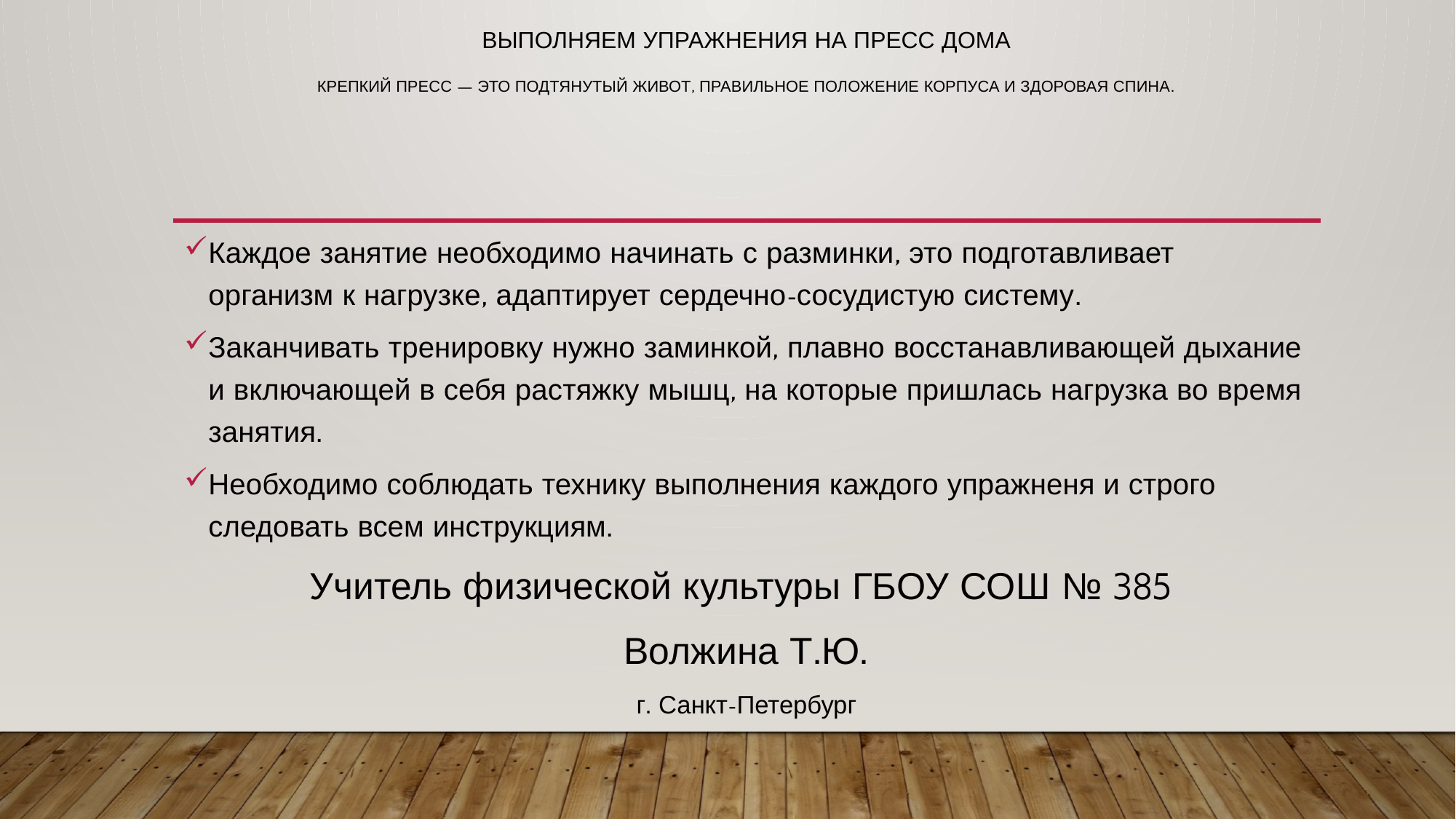

# Выполняем упражнения на пресс дома Крепкий пресс — это подтянутый живот, правильное положение корпуса и здоровая спина.
Каждое занятие необходимо начинать с разминки, это подготавливает организм к нагрузке, адаптирует сердечно-сосудистую систему.
Заканчивать тренировку нужно заминкой, плавно восстанавливающей дыхание и включающей в себя растяжку мышц, на которые пришлась нагрузка во время занятия.
Необходимо соблюдать технику выполнения каждого упражненя и строго следовать всем инструкциям.
Учитель физической культуры ГБОУ СОШ № 385
Волжина Т.Ю.
г. Санкт-Петербург